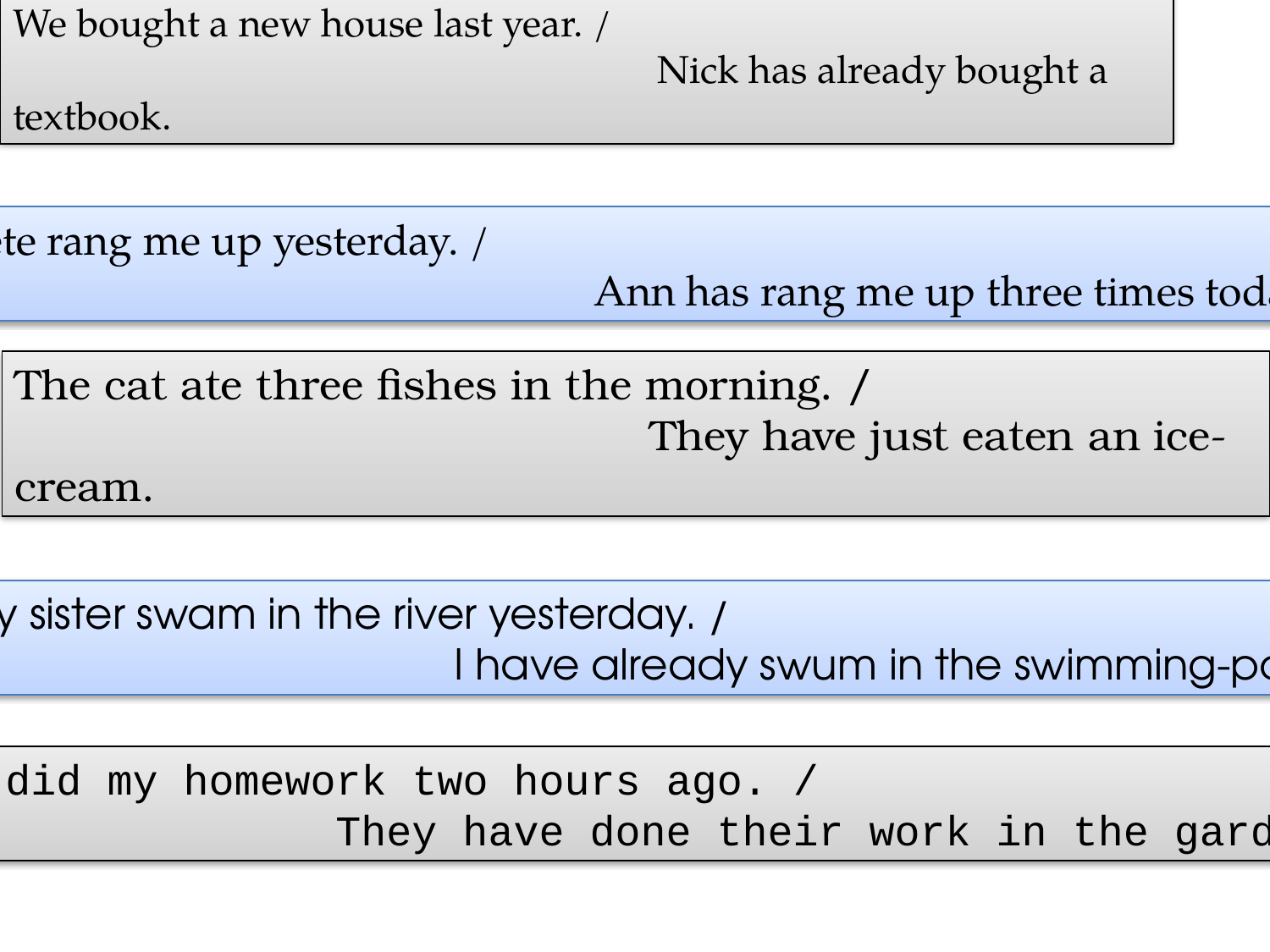

We bought a new house last year. /
					 Nick has already bought a textbook.
Pete rang me up yesterday. /
					Ann has rang me up three times today.
The cat ate three fishes in the morning. /
					They have just eaten an ice-cream.
My sister swam in the river yesterday. /
			          I have already swum in the swimming-pool.
I did my homework two hours ago. /
			They have done their work in the garden.